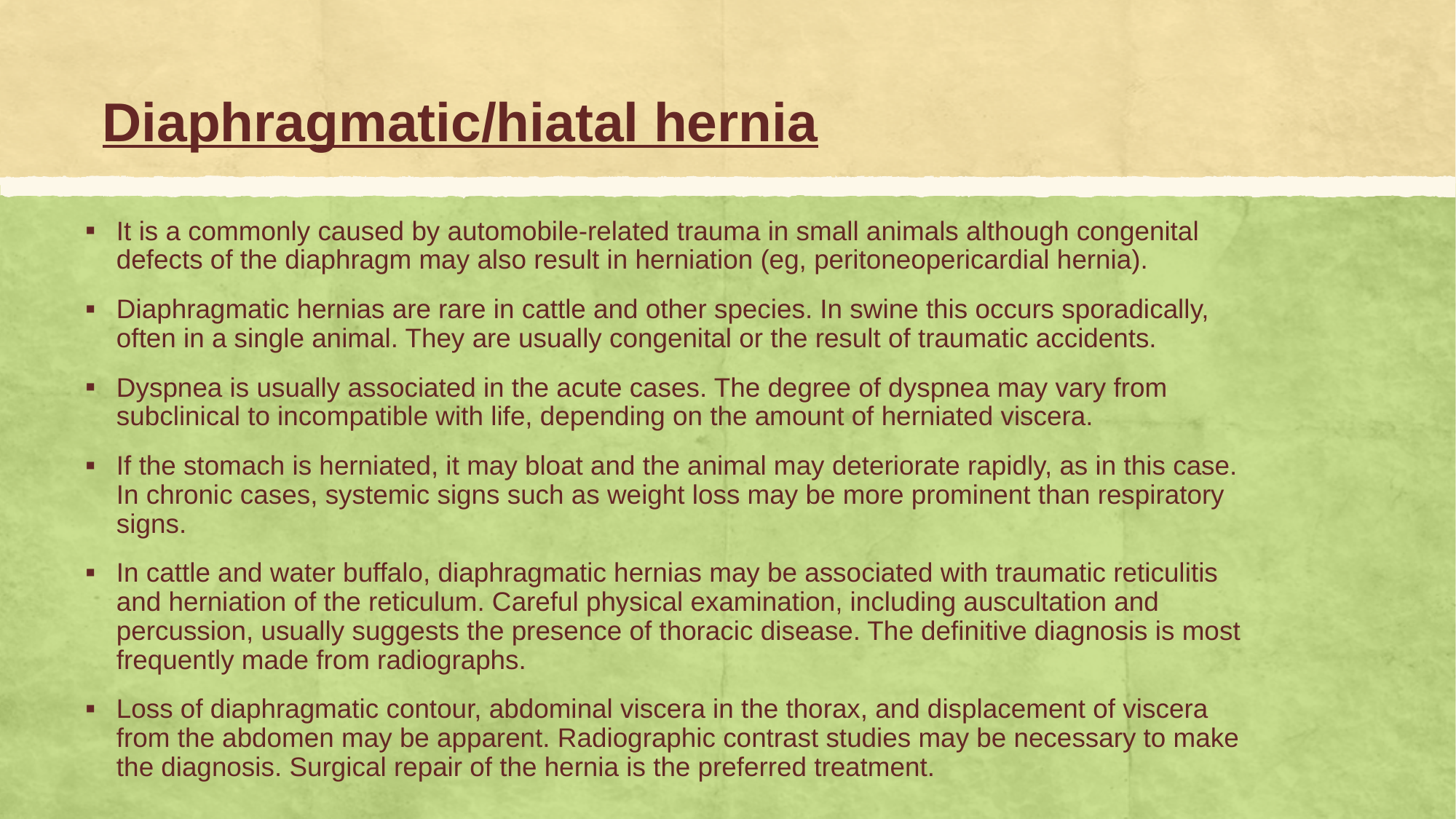

# Diaphragmatic/hiatal hernia
It is a commonly caused by automobile-related trauma in small animals although congenital defects of the diaphragm may also result in herniation (eg, peritoneopericardial hernia).
Diaphragmatic hernias are rare in cattle and other species. In swine this occurs sporadically, often in a single animal. They are usually congenital or the result of traumatic accidents.
Dyspnea is usually associated in the acute cases. The degree of dyspnea may vary from subclinical to incompatible with life, depending on the amount of herniated viscera.
If the stomach is herniated, it may bloat and the animal may deteriorate rapidly, as in this case. In chronic cases, systemic signs such as weight loss may be more prominent than respiratory signs.
In cattle and water buffalo, diaphragmatic hernias may be associated with traumatic reticulitis and herniation of the reticulum. Careful physical examination, including auscultation and percussion, usually suggests the presence of thoracic disease. The definitive diagnosis is most frequently made from radiographs.
Loss of diaphragmatic contour, abdominal viscera in the thorax, and displacement of viscera from the abdomen may be apparent. Radiographic contrast studies may be necessary to make the diagnosis. Surgical repair of the hernia is the preferred treatment.